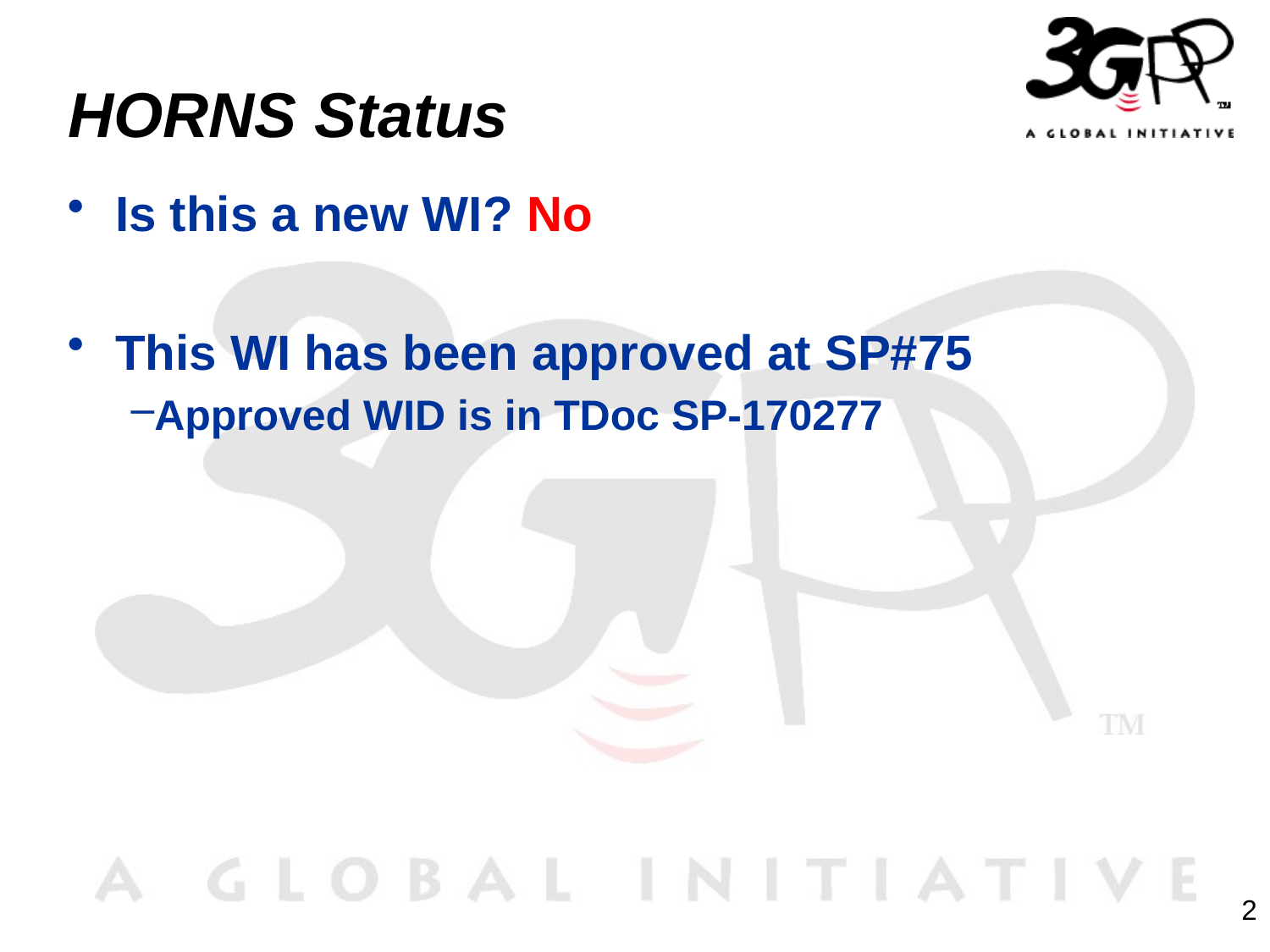

# HORNS Status
Is this a new WI? No

This WI has been approved at SP#75
Approved WID is in TDoc SP-170277
2